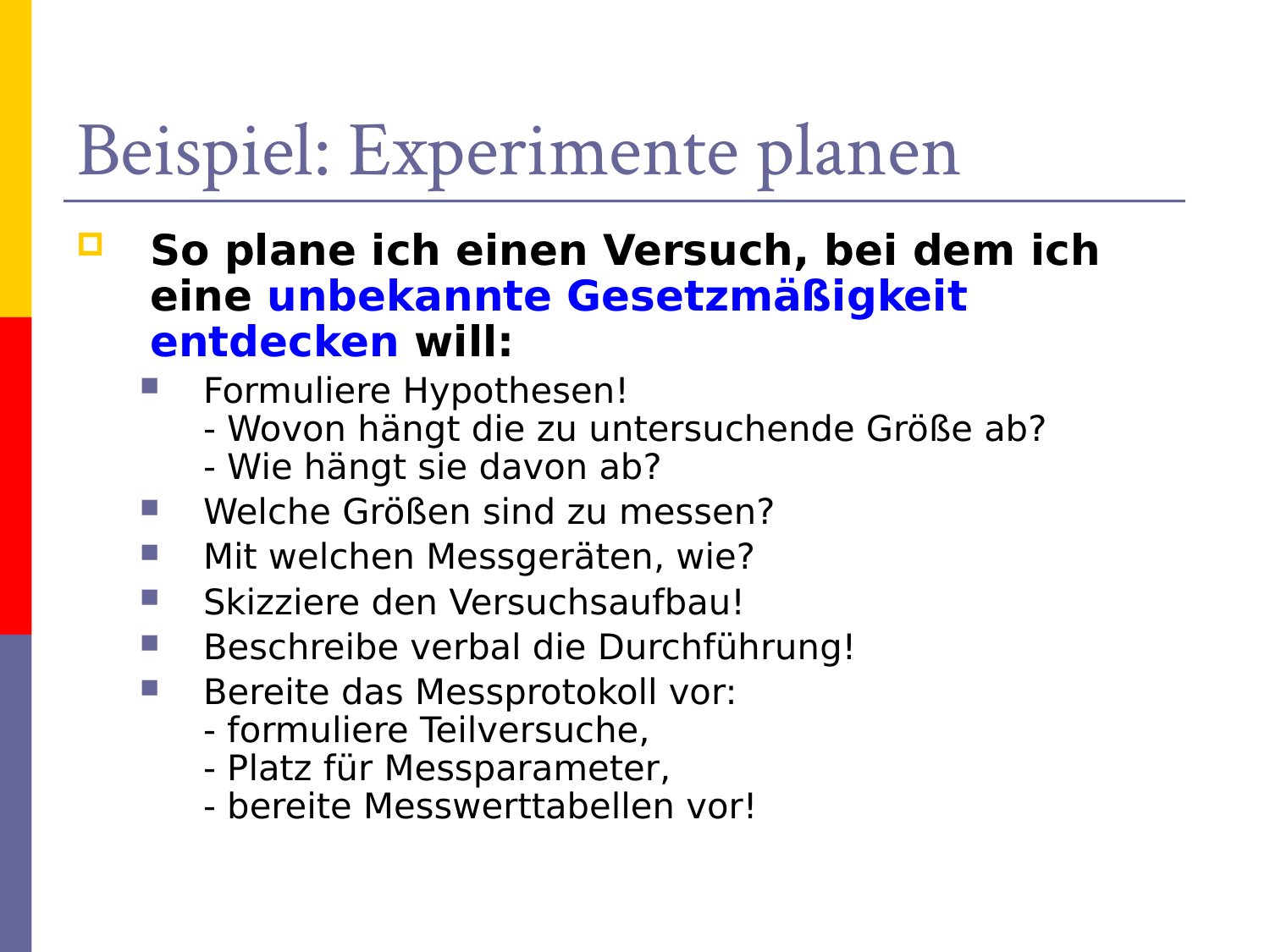

# Beispiel: Experimente planen
So plane ich einen Versuch, bei dem ich eine unbekannte Gesetzmäßigkeit entdecken will:
Formuliere Hypothesen!
- Wovon hängt die zu untersuchende Größe ab?
- Wie hängt sie davon ab?
Welche Größen sind zu messen?
Mit welchen Messgeräten, wie?
Skizziere den Versuchsaufbau!
Beschreibe verbal die Durchführung!
Bereite das Messprotokoll vor:
- formuliere Teilversuche,
- Platz für Messparameter,
- bereite Messwerttabellen vor!